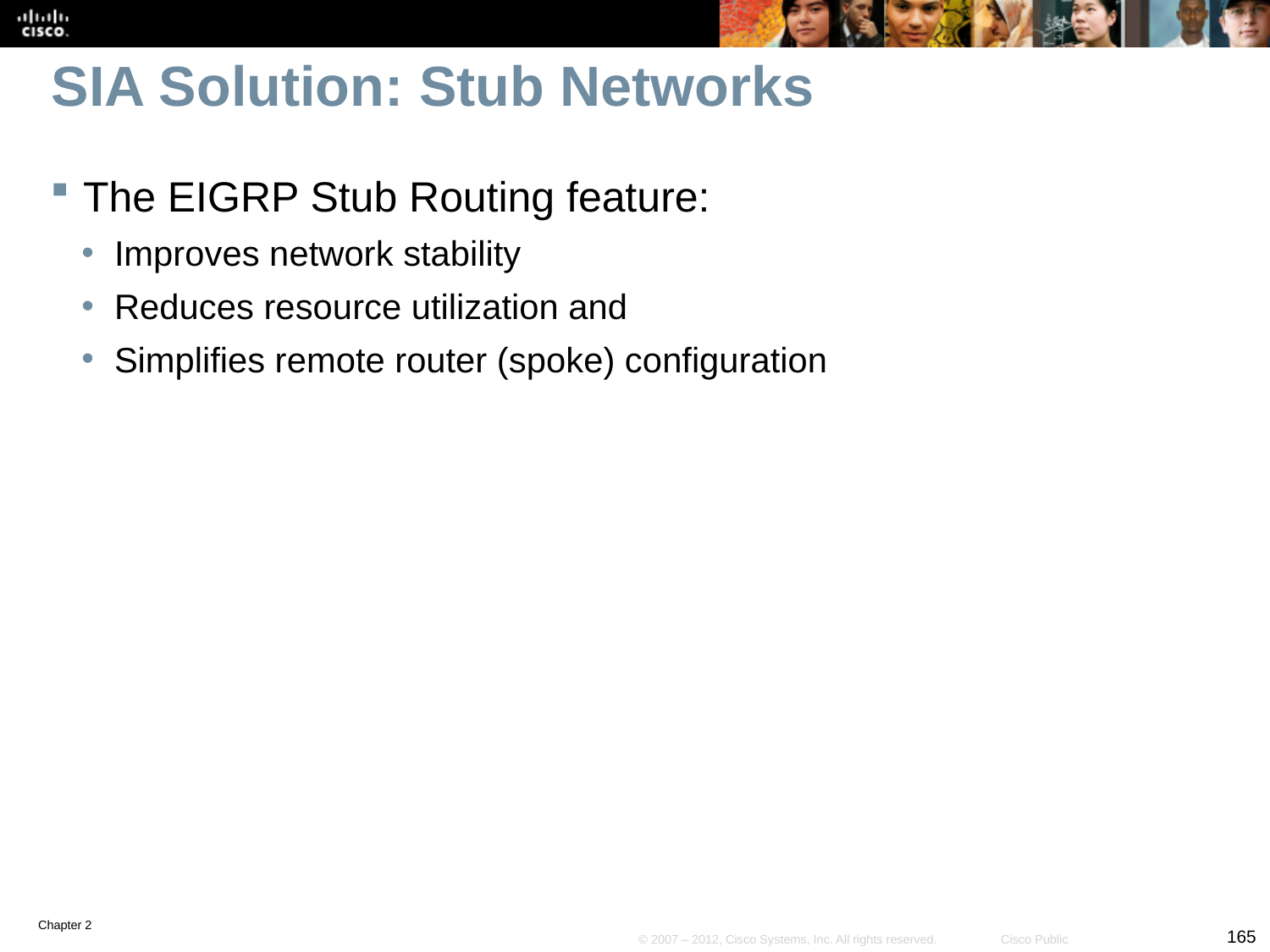

# SIA Solution: Stub Networks
The EIGRP Stub Routing feature:
Improves network stability
Reduces resource utilization and
Simplifies remote router (spoke) configuration